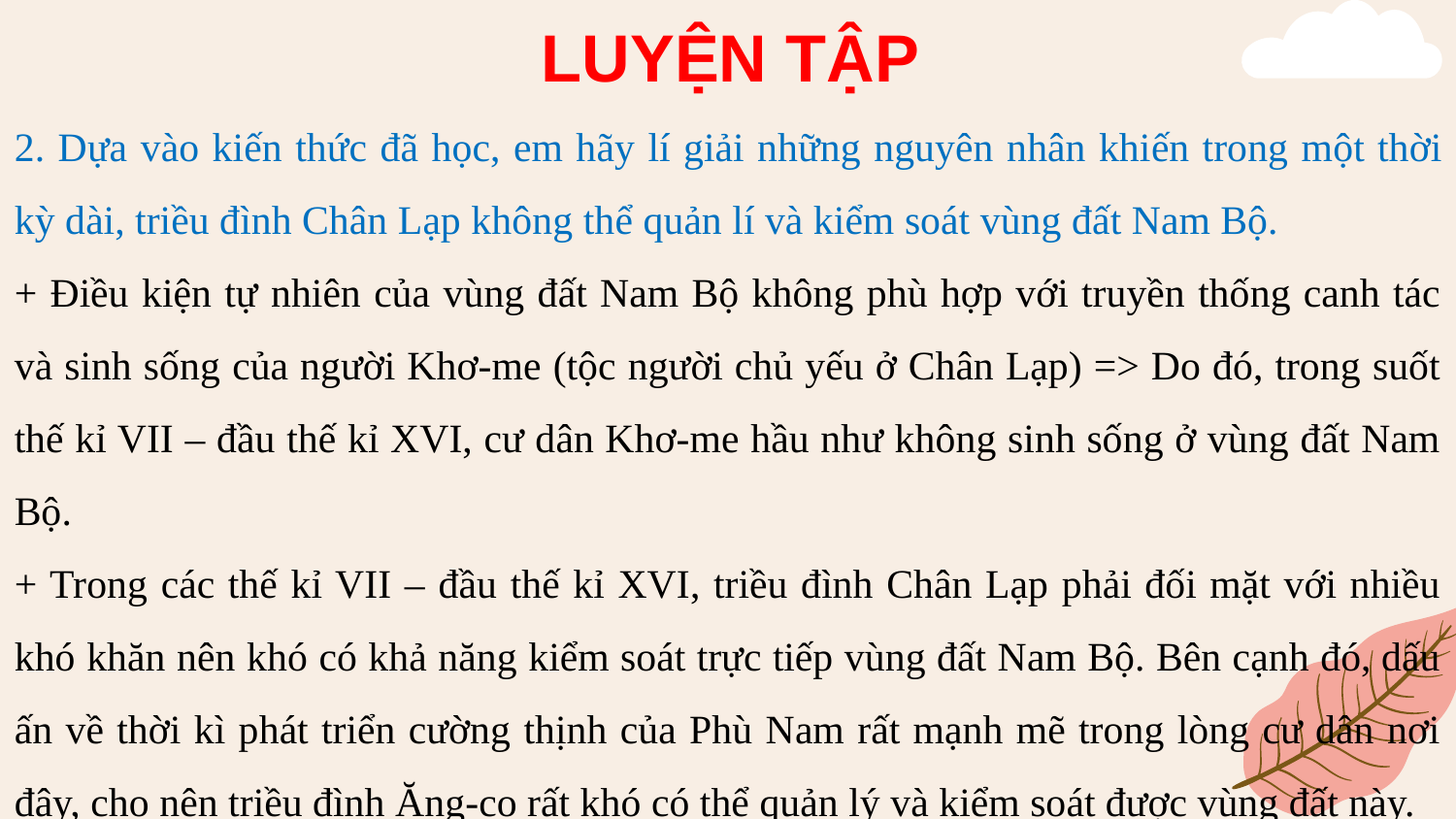

# LUYỆN TẬP
2. Dựa vào kiến thức đã học, em hãy lí giải những nguyên nhân khiến trong một thời kỳ dài, triều đình Chân Lạp không thể quản lí và kiểm soát vùng đất Nam Bộ.
+ Điều kiện tự nhiên của vùng đất Nam Bộ không phù hợp với truyền thống canh tác và sinh sống của người Khơ-me (tộc người chủ yếu ở Chân Lạp) => Do đó, trong suốt thế kỉ VII – đầu thế kỉ XVI, cư dân Khơ-me hầu như không sinh sống ở vùng đất Nam Bộ.
+ Trong các thế kỉ VII – đầu thế kỉ XVI, triều đình Chân Lạp phải đối mặt với nhiều khó khăn nên khó có khả năng kiểm soát trực tiếp vùng đất Nam Bộ. Bên cạnh đó, dấu ấn về thời kì phát triển cường thịnh của Phù Nam rất mạnh mẽ trong lòng cư dân nơi đây, cho nên triều đình Ăng-co rất khó có thể quản lý và kiểm soát được vùng đất này.